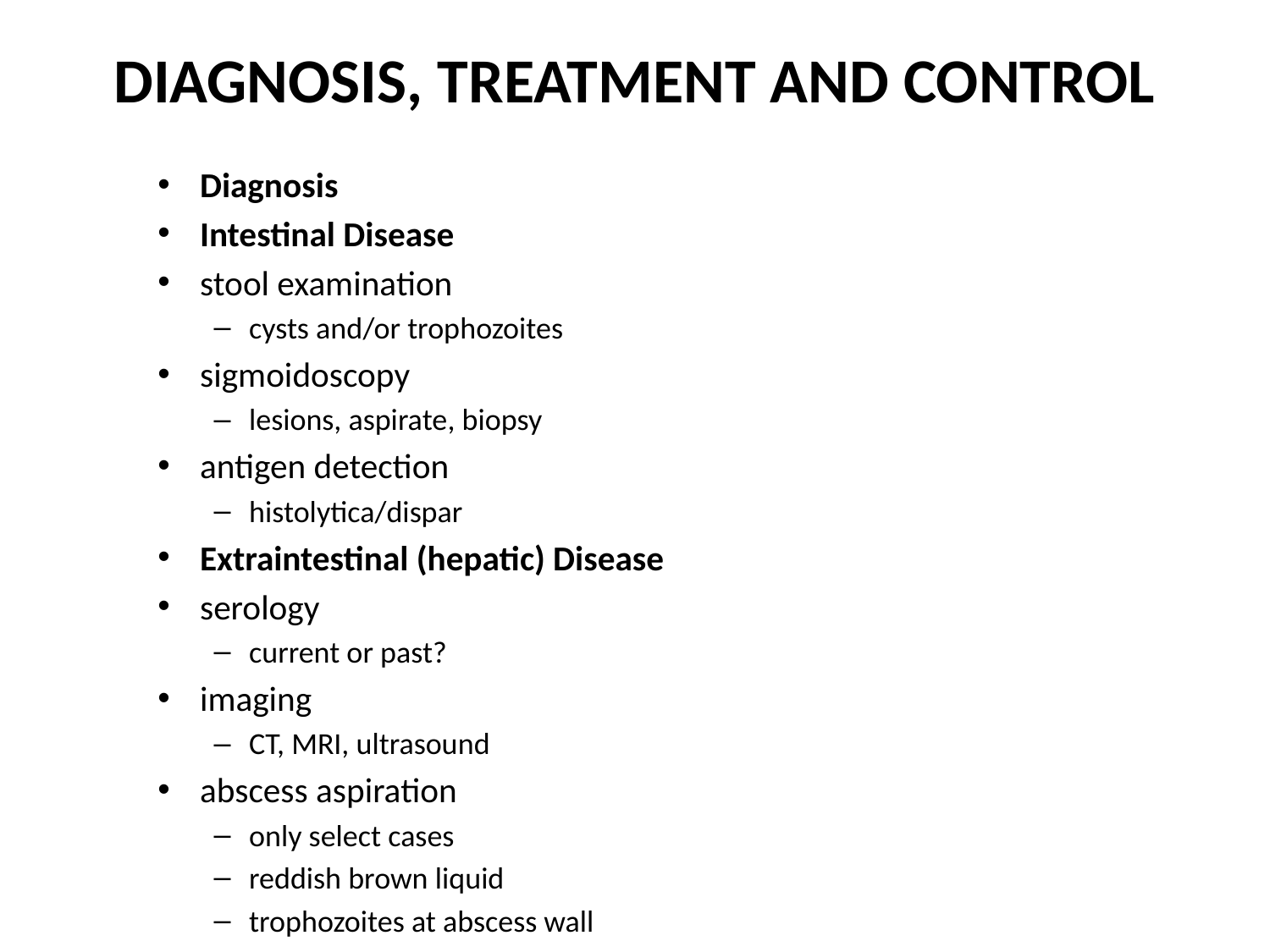

# DIAGNOSIS, TREATMENT AND CONTROL
Diagnosis
Intestinal Disease
stool examination
cysts and/or trophozoites
sigmoidoscopy
lesions, aspirate, biopsy
antigen detection
histolytica/dispar
Extraintestinal (hepatic) Disease
serology
current or past?
imaging
CT, MRI, ultrasound
abscess aspiration
only select cases
reddish brown liquid
trophozoites at abscess wall